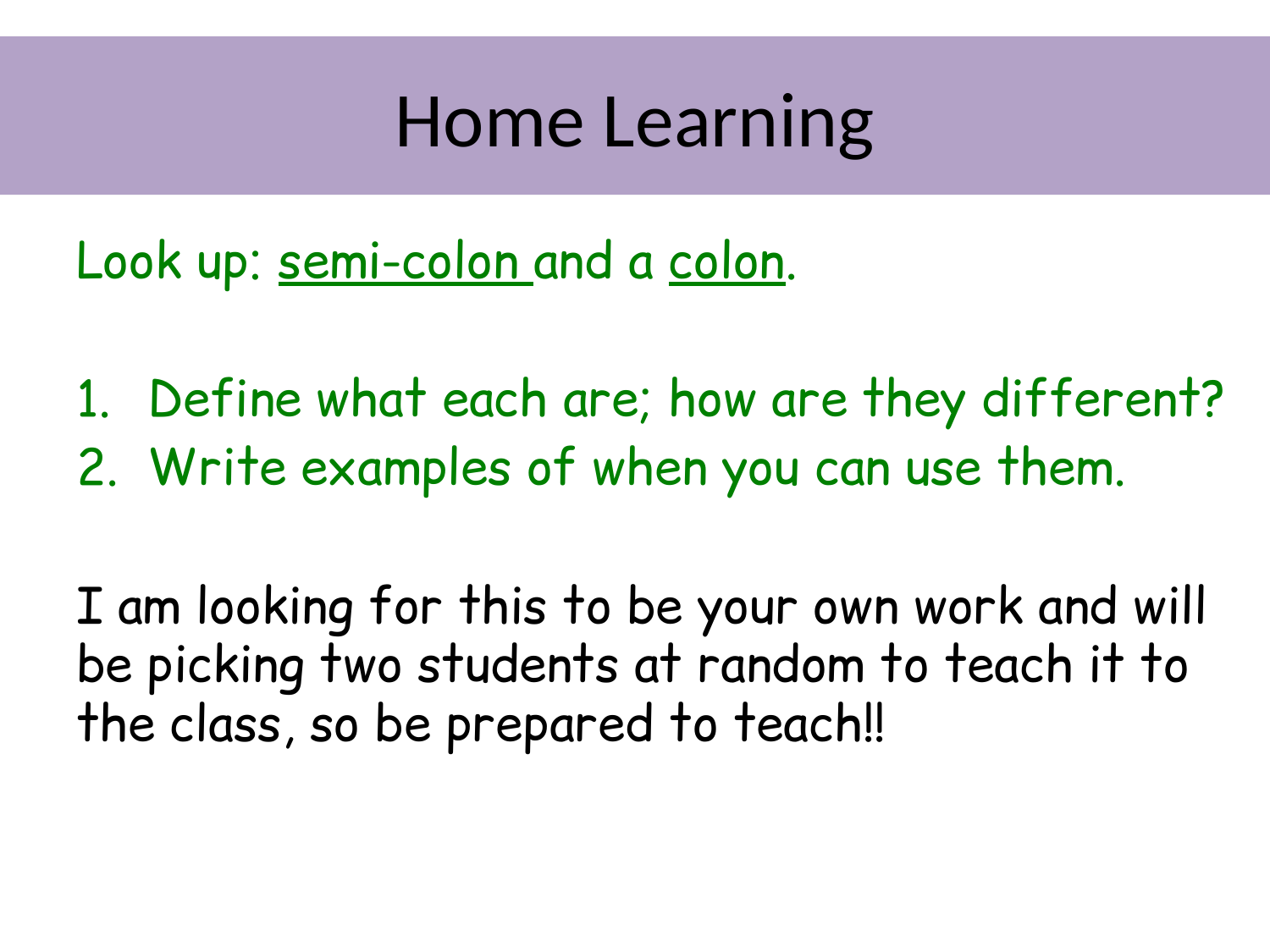

# Home Learning
Look up: semi-colon and a colon.

Define what each are; how are they different?
Write examples of when you can use them.

I am looking for this to be your own work and will be picking two students at random to teach it to the class, so be prepared to teach!!